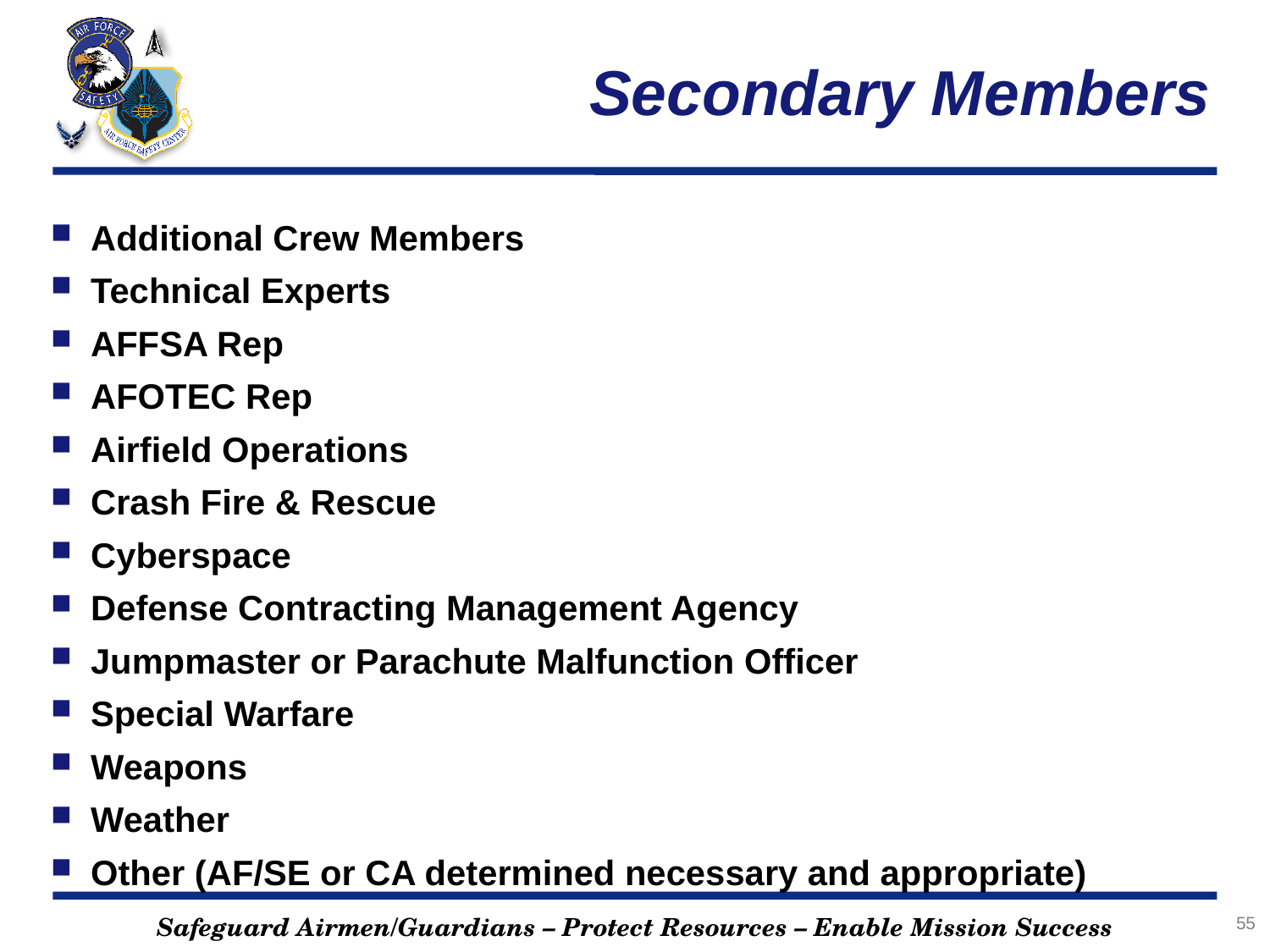

# Secondary Members
Additional Crew Members
Technical Experts
AFFSA Rep
AFOTEC Rep
Airfield Operations
Crash Fire & Rescue
Cyberspace
Defense Contracting Management Agency
Jumpmaster or Parachute Malfunction Officer
Special Warfare
Weapons
Weather
Other (AF/SE or CA determined necessary and appropriate)

55